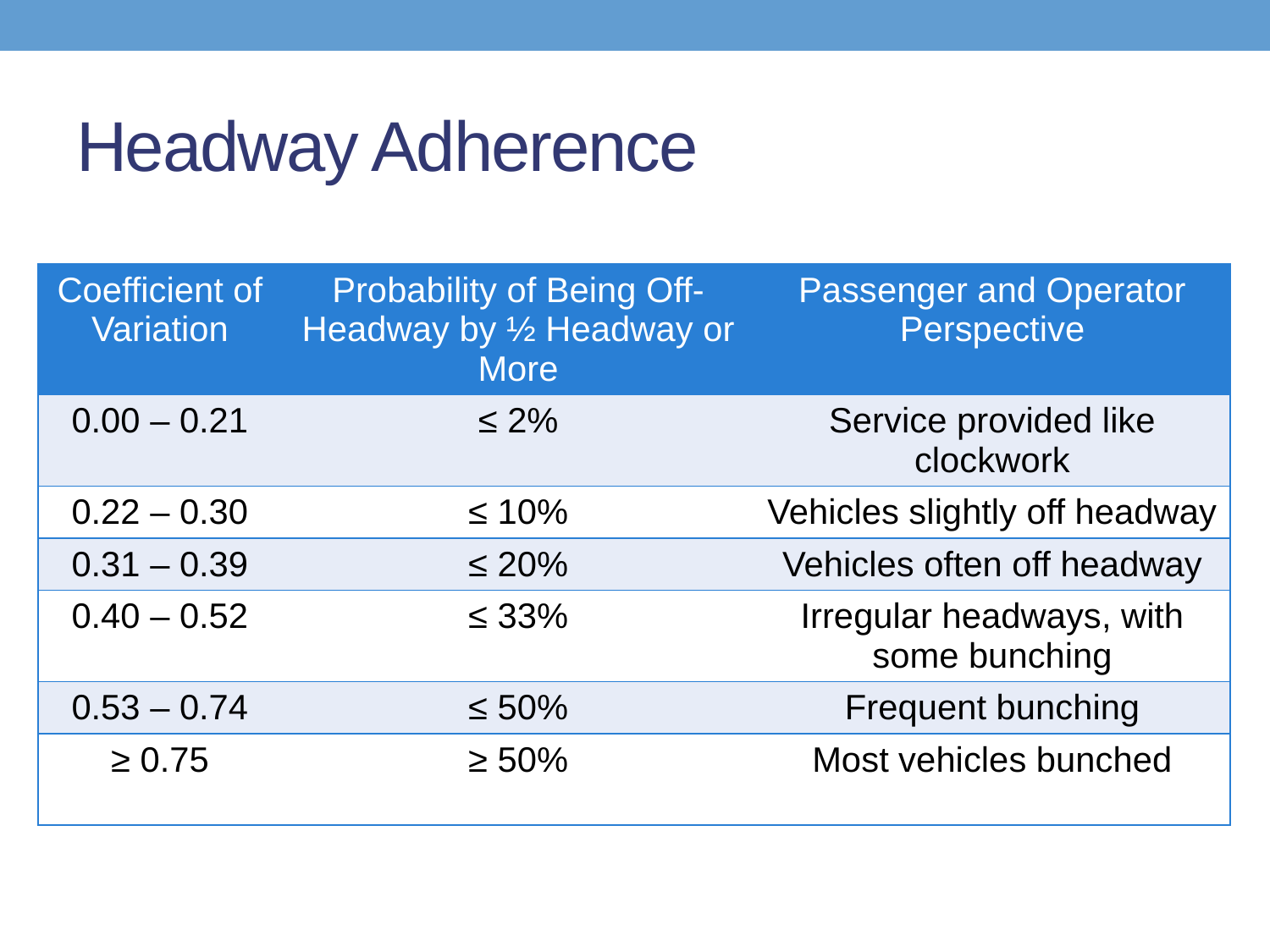

# Headway Adherence
| Coefficient of Variation | Probability of Being Off-Headway by ½ Headway or More | Passenger and Operator Perspective |
| --- | --- | --- |
| 0.00 – 0.21 | ≤ 2% | Service provided like clockwork |
| 0.22 – 0.30 | ≤ 10% | Vehicles slightly off headway |
| 0.31 – 0.39 | ≤ 20% | Vehicles often off headway |
| 0.40 – 0.52 | ≤ 33% | Irregular headways, with some bunching |
| 0.53 – 0.74 | ≤ 50% | Frequent bunching |
| ≥ 0.75 | ≥ 50% | Most vehicles bunched |